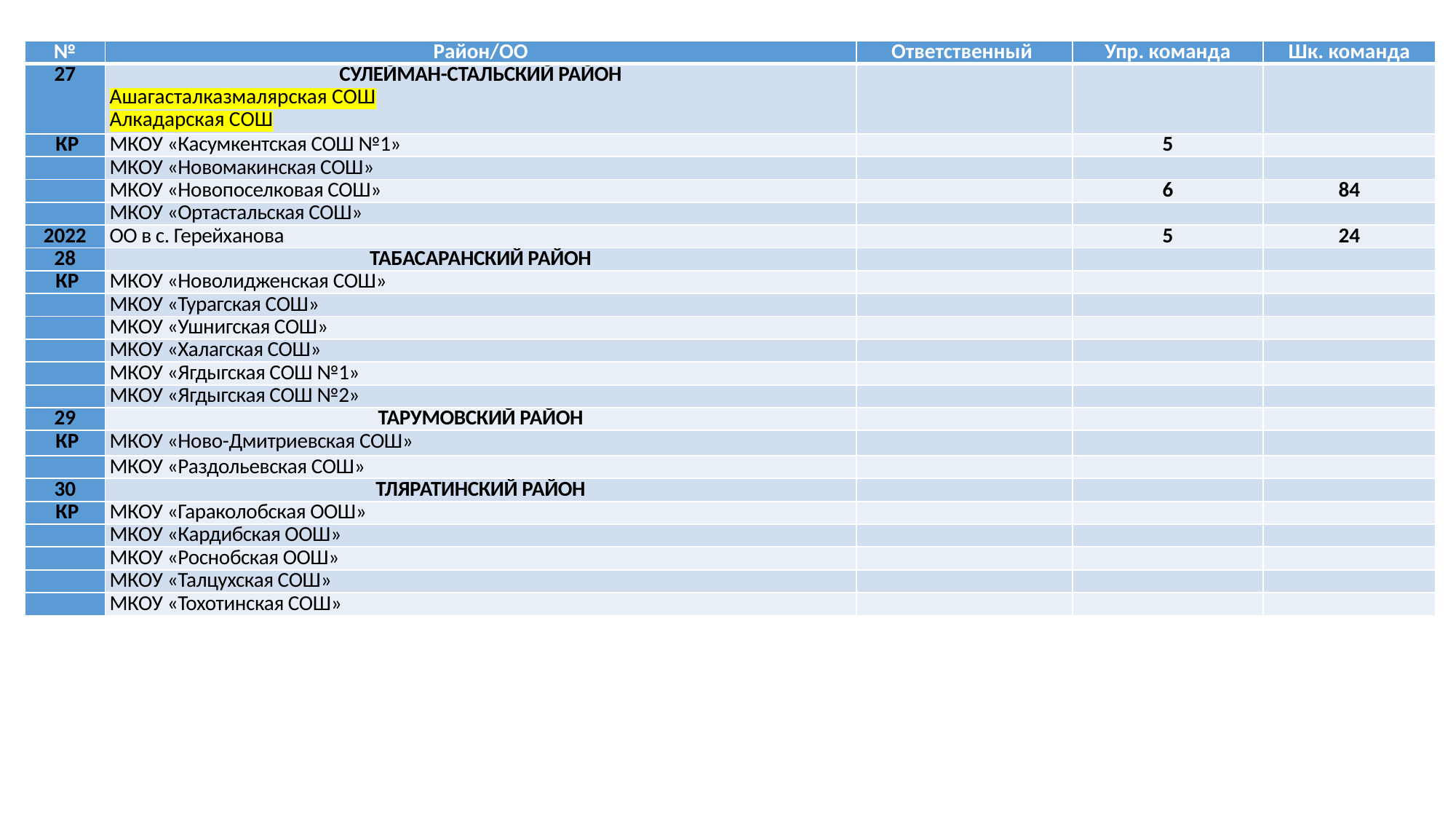

| № | Район/ОО | Ответственный | Упр. команда | Шк. команда |
| --- | --- | --- | --- | --- |
| 27 | СУЛЕЙМАН-СТАЛЬСКИЙ РАЙОН Ашагасталказмалярская СОШ Алкадарская СОШ |  |  |  |
| КР | МКОУ «Касумкентская СОШ №1» |  | 5 |  |
|  | МКОУ «Новомакинская СОШ» |  |  |  |
|  | МКОУ «Новопоселковая СОШ» |  | 6 | 84 |
|  | МКОУ «Ортастальская СОШ» |  |  |  |
| 2022 | ОО в с. Герейханова |  | 5 | 24 |
| 28 | ТАБАСАРАНСКИЙ РАЙОН |  |  |  |
| КР | МКОУ «Новолидженская СОШ» |  |  |  |
|  | МКОУ «Турагская СОШ» |  |  |  |
|  | МКОУ «Ушнигская СОШ» |  |  |  |
|  | МКОУ «Халагская СОШ» |  |  |  |
|  | МКОУ «Ягдыгская СОШ №1» |  |  |  |
|  | МКОУ «Ягдыгская СОШ №2» |  |  |  |
| 29 | ТАРУМОВСКИЙ РАЙОН |  |  |  |
| КР | МКОУ «Ново-Дмитриевская СОШ» |  |  |  |
|  | МКОУ «Раздольевская СОШ» |  |  |  |
| 30 | ТЛЯРАТИНСКИЙ РАЙОН |  |  |  |
| КР | МКОУ «Гараколобская ООШ» |  |  |  |
|  | МКОУ «Кардибская ООШ» |  |  |  |
|  | МКОУ «Роснобская ООШ» |  |  |  |
|  | МКОУ «Талцухская СОШ» |  |  |  |
|  | МКОУ «Тохотинская СОШ» |  |  |  |